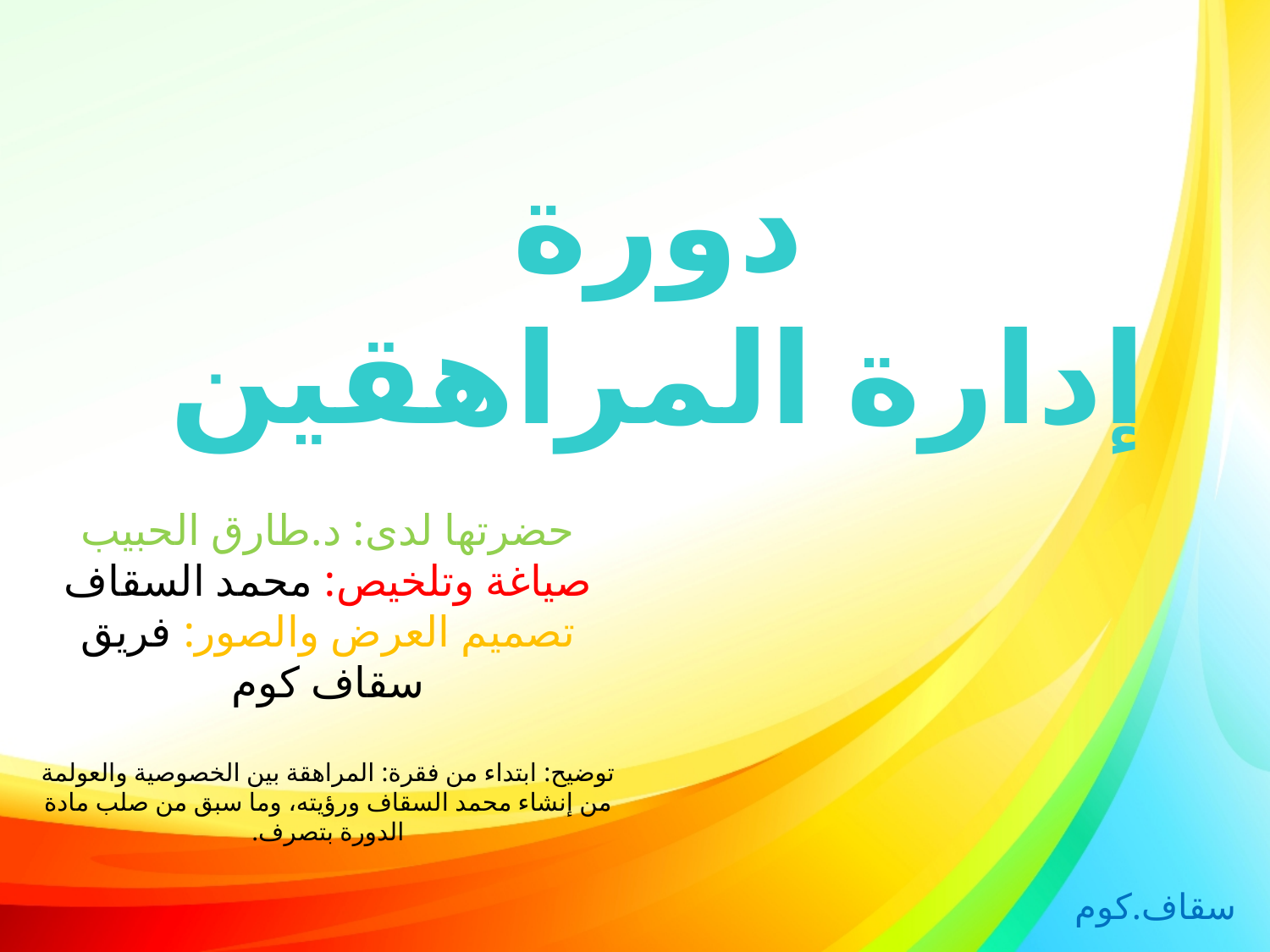

دورة
إدارة المراهقين
حضرتها لدى: د.طارق الحبيب
صياغة وتلخيص: محمد السقاف
تصميم العرض والصور: فريق سقاف كوم

توضيح: ابتداء من فقرة: المراهقة بين الخصوصية والعولمة من إنشاء محمد السقاف ورؤيته، وما سبق من صلب مادة الدورة بتصرف.